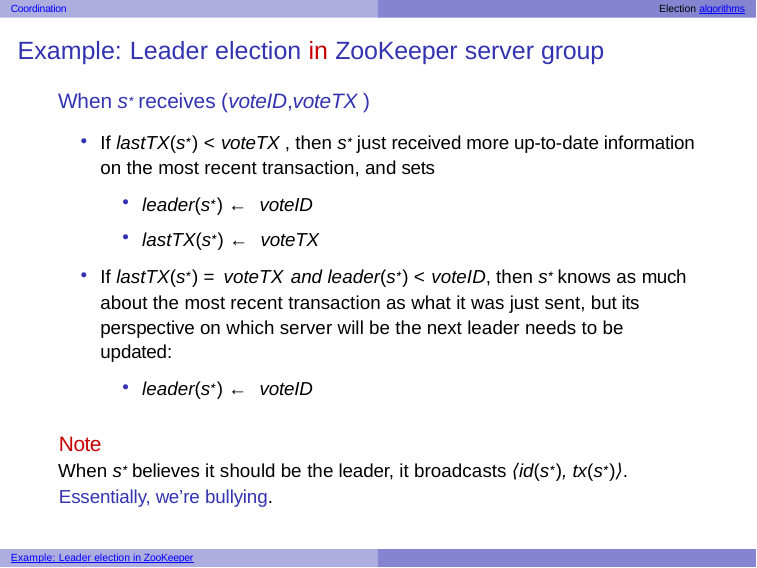

Coordination	Election algorithms
# Example: Leader election in ZooKeeper server group
When s∗ receives (voteID,voteTX )
If lastTX(s∗) < voteTX , then s∗ just received more up-to-date information on the most recent transaction, and sets
leader(s∗) ← voteID
lastTX(s∗) ← voteTX
If lastTX(s∗) = voteTX and leader(s∗) < voteID, then s∗ knows as much about the most recent transaction as what it was just sent, but its perspective on which server will be the next leader needs to be updated:
leader(s∗) ← voteID

Note
When s∗ believes it should be the leader, it broadcasts ⟨id(s∗), tx(s∗)⟩. Essentially, we’re bullying.

Example: Leader election in ZooKeeper